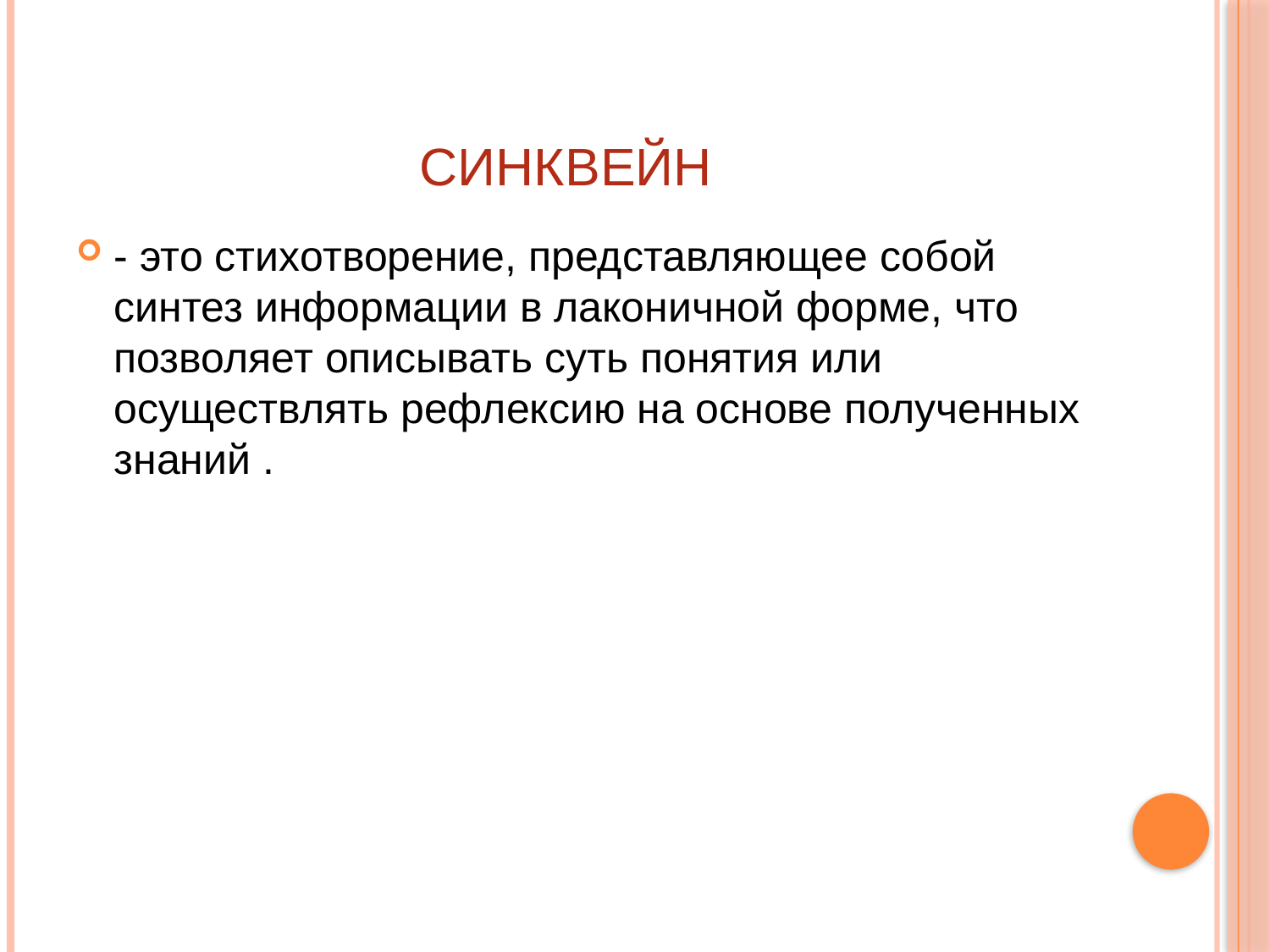

# Синквейн
- это стихотворение, представляющее собой синтез информации в лаконичной форме, что позволяет описывать суть понятия или осуществлять рефлексию на основе полученных знаний .